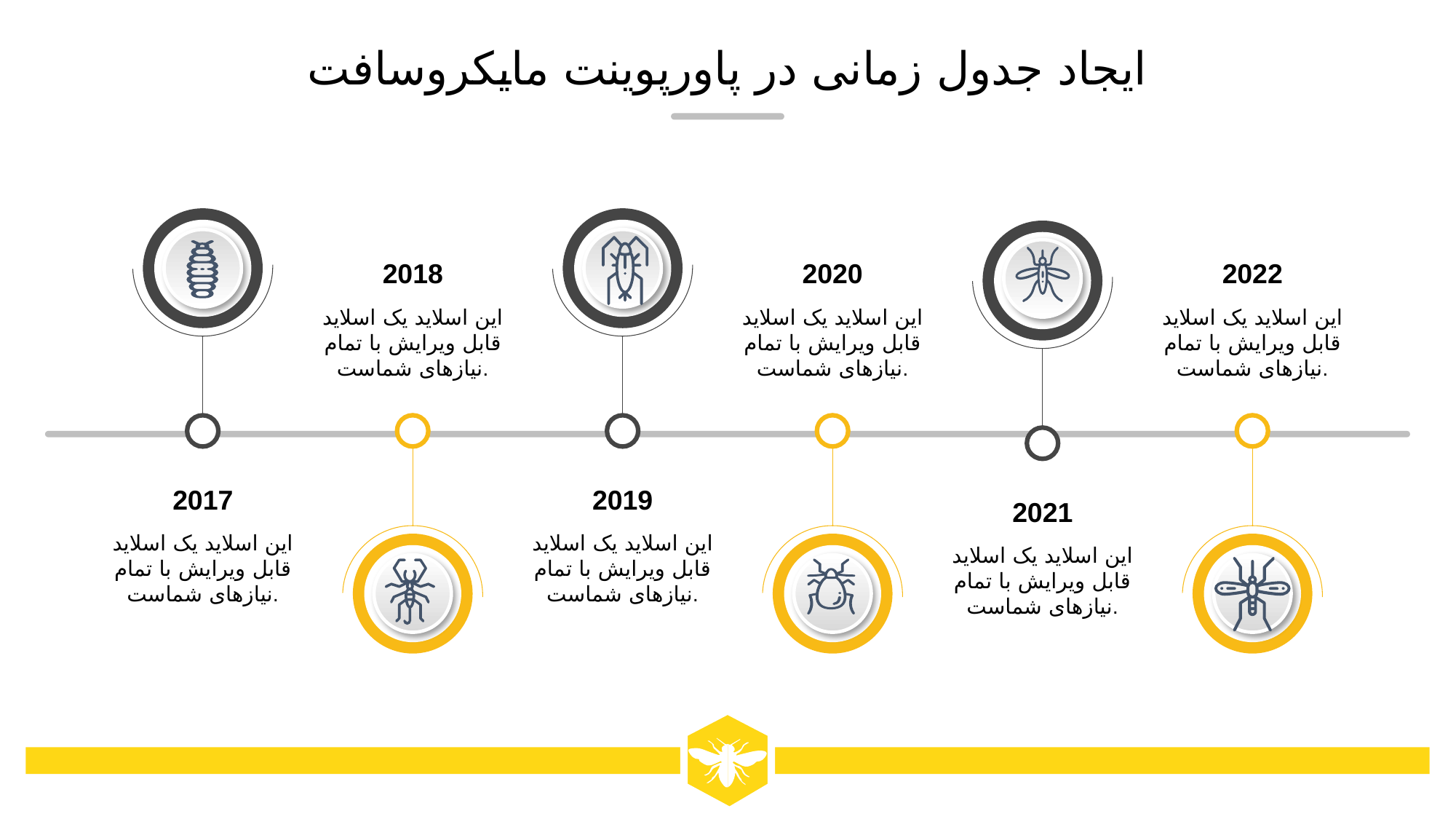

ایجاد جدول زمانی در پاورپوینت مایکروسافت

2017
این اسلاید یک اسلاید قابل ویرایش با تمام نیازهای شماست.

2019
این اسلاید یک اسلاید قابل ویرایش با تمام نیازهای شماست.

2021
این اسلاید یک اسلاید قابل ویرایش با تمام نیازهای شماست.
2018
این اسلاید یک اسلاید قابل ویرایش با تمام نیازهای شماست.

2020
این اسلاید یک اسلاید قابل ویرایش با تمام نیازهای شماست.

2022
این اسلاید یک اسلاید قابل ویرایش با تمام نیازهای شماست.